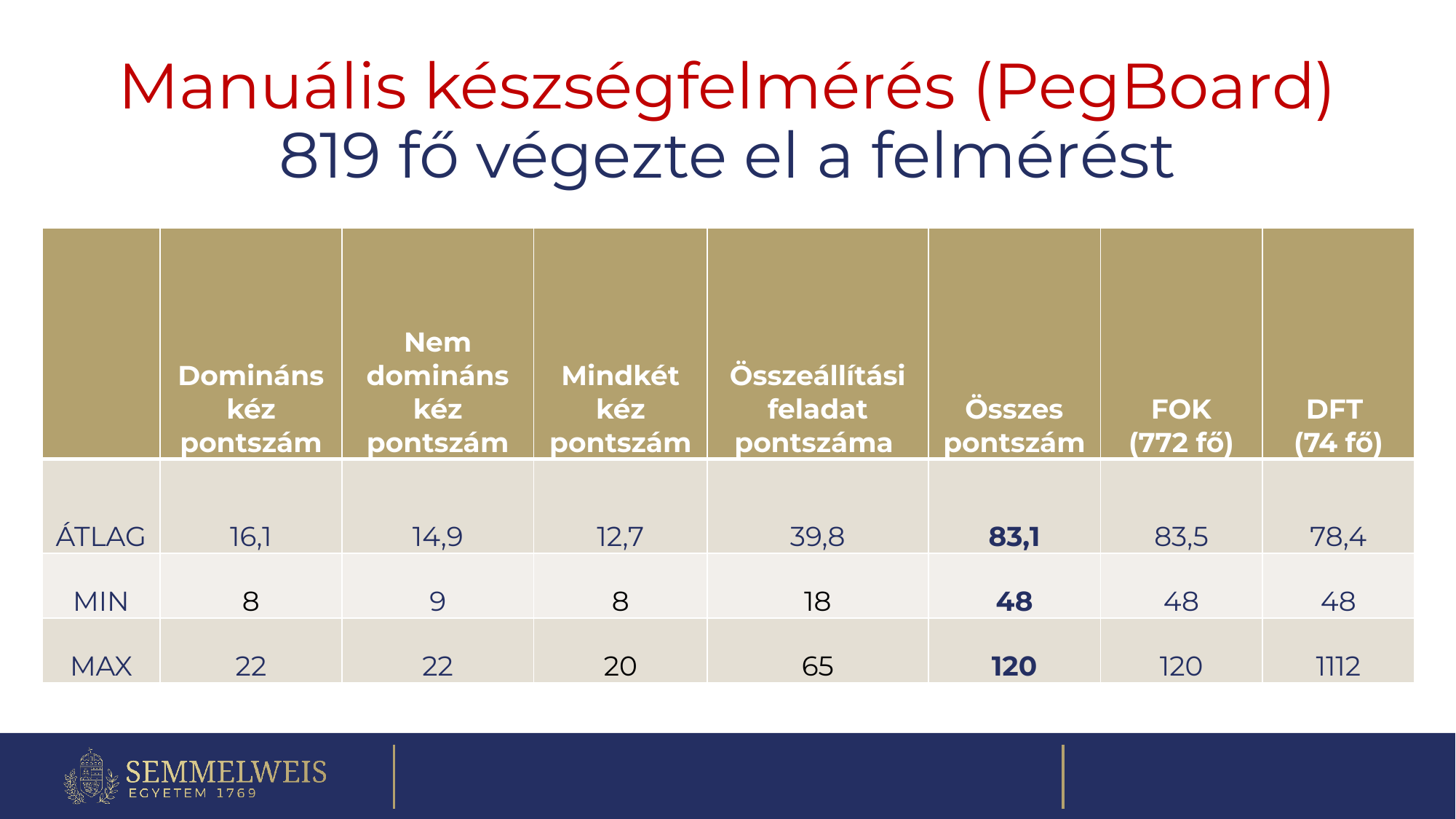

# Manuális készségfelmérés (PegBoard) 819 fő végezte el a felmérést
|  | Domináns kéz pontszám | Nem domináns kéz pontszám | Mindkét kéz pontszám | Összeállítási feladat pontszáma | Összes pontszám | FOK (772 fő) | DFT (74 fő) |
| --- | --- | --- | --- | --- | --- | --- | --- |
| ÁTLAG | 16,1 | 14,9 | 12,7 | 39,8 | 83,1 | 83,5 | 78,4 |
| MIN | 8 | 9 | 8 | 18 | 48 | 48 | 48 |
| MAX | 22 | 22 | 20 | 65 | 120 | 120 | 1112 |